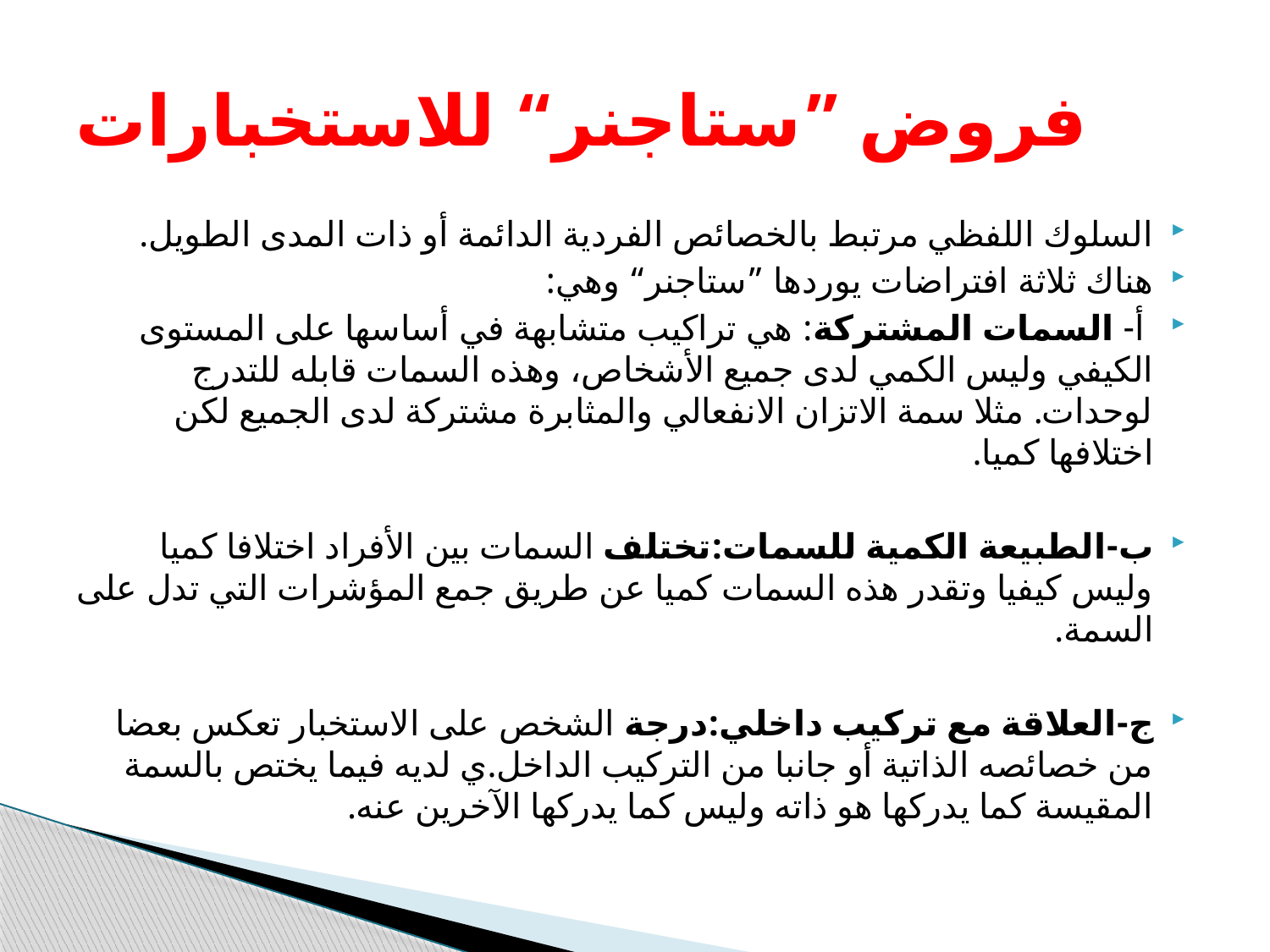

# فروض ”ستاجنر“ للاستخبارات
السلوك اللفظي مرتبط بالخصائص الفردية الدائمة أو ذات المدى الطويل.
هناك ثلاثة افتراضات يوردها ”ستاجنر“ وهي:
 أ- السمات المشتركة: هي تراكيب متشابهة في أساسها على المستوى الكيفي وليس الكمي لدى جميع الأشخاص، وهذه السمات قابله للتدرج لوحدات. مثلا سمة الاتزان الانفعالي والمثابرة مشتركة لدى الجميع لكن اختلافها كميا.

ب-الطبيعة الكمية للسمات:تختلف السمات بين الأفراد اختلافا كميا  وليس كيفيا وتقدر هذه السمات كميا عن طريق جمع المؤشرات التي تدل على السمة.

ج-العلاقة مع تركيب داخلي:درجة الشخص على الاستخبار تعكس بعضا من خصائصه الذاتية أو جانبا من التركيب الداخل.ي لديه فيما يختص بالسمة المقيسة كما يدركها هو ذاته وليس كما يدركها الآخرين عنه.